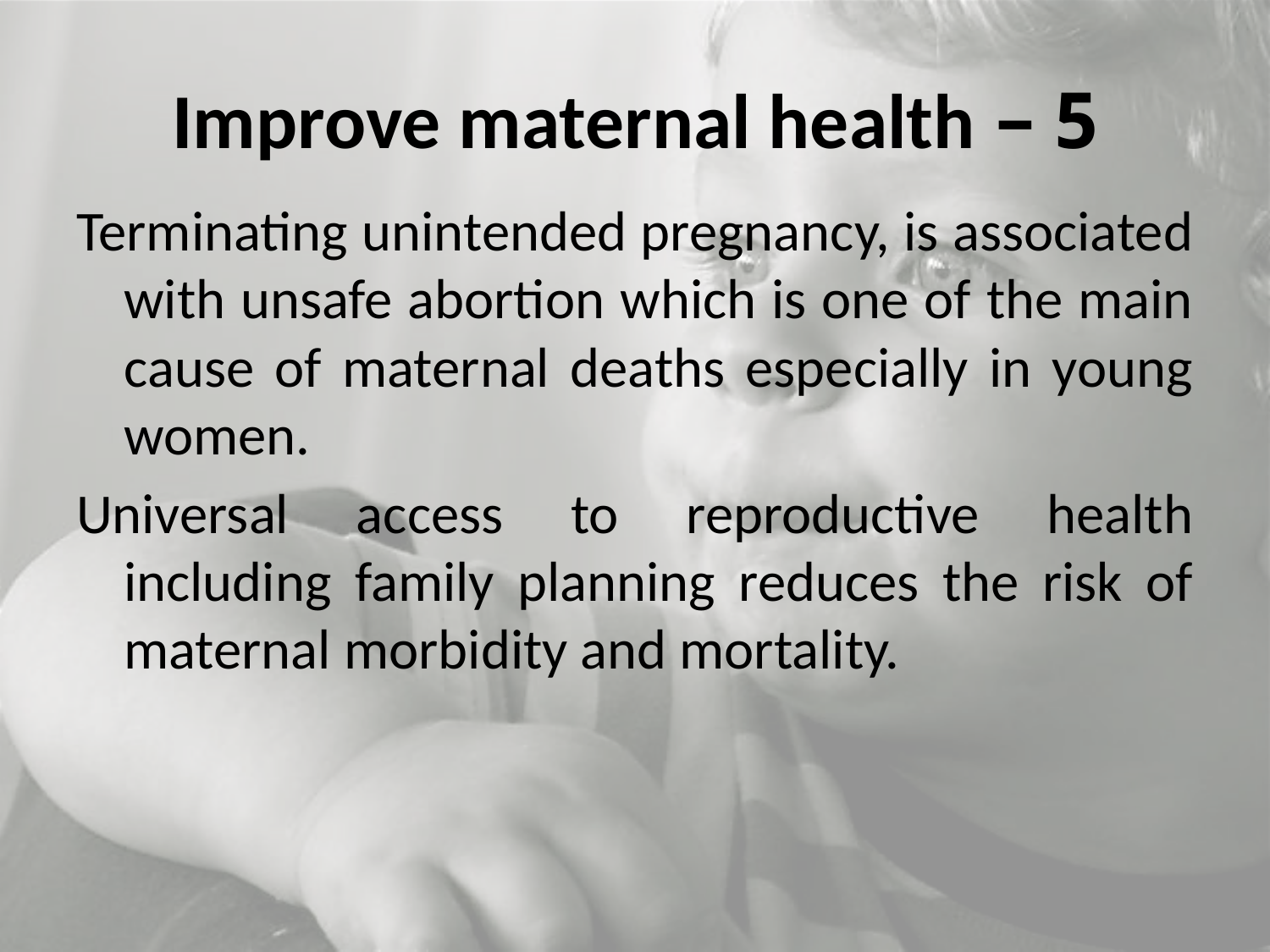

# 5 – Improve maternal health
Terminating unintended pregnancy, is associated with unsafe abortion which is one of the main cause of maternal deaths especially in young women.
Universal access to reproductive health including family planning reduces the risk of maternal morbidity and mortality.